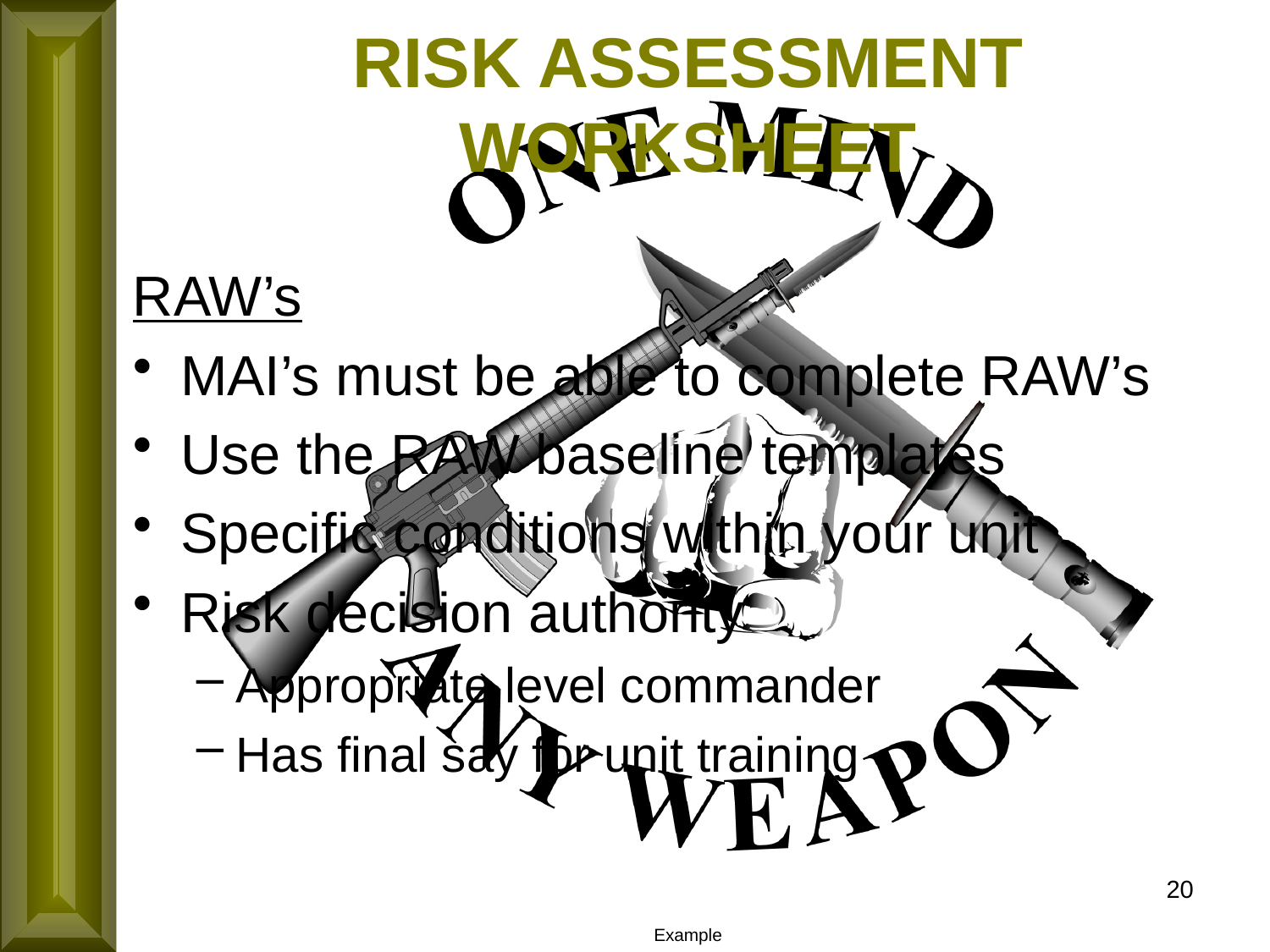

RISK ASSESSMENT WORKSHEET
RAW’s
MAI’s must be able to complete RAW’s
Use the RAW baseline templates
Specific conditions within your unit
Risk decision authority
Appropriate level commander
Has final say for unit training
20
Example